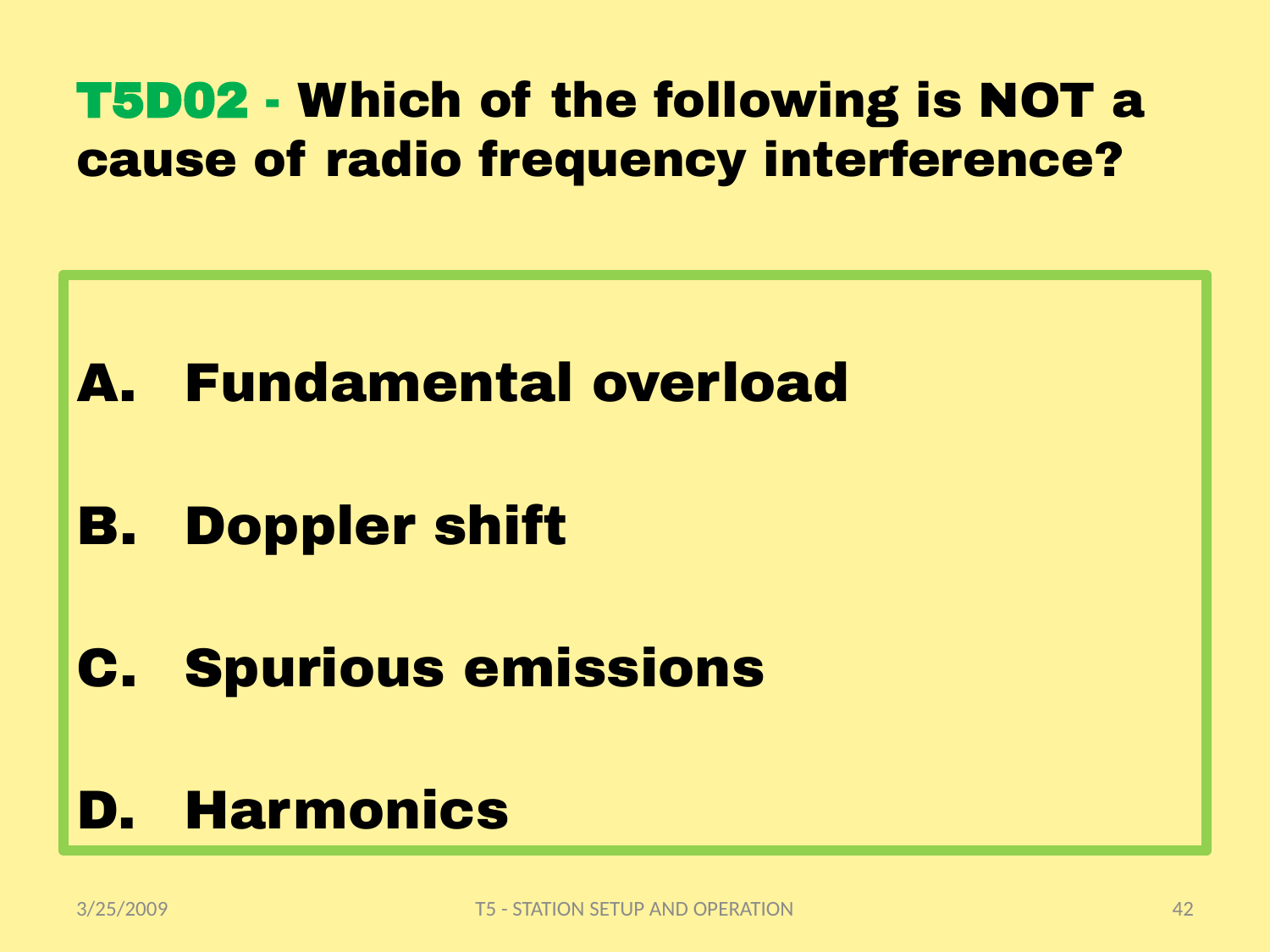

# T5D02 - Which of the following is NOT a cause of radio frequency interference?
Fundamental overload
Doppler shift
Spurious emissions
Harmonics
3/25/2009
T5 - STATION SETUP AND OPERATION
42